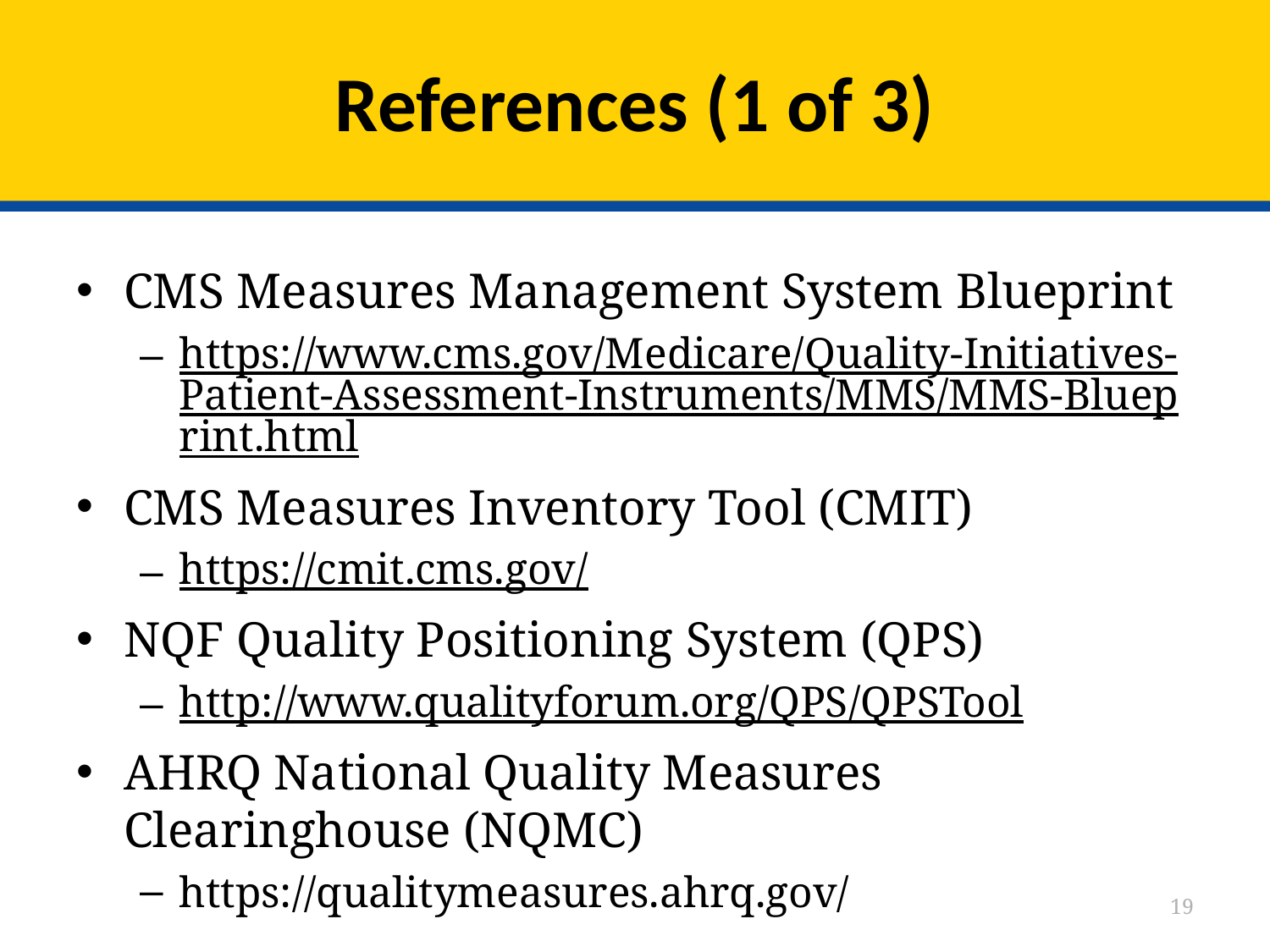

# References (1 of 3)
CMS Measures Management System Blueprint
https://www.cms.gov/Medicare/Quality-Initiatives-Patient-Assessment-Instruments/MMS/MMS-Blueprint.html
CMS Measures Inventory Tool (CMIT)
https://cmit.cms.gov/
NQF Quality Positioning System (QPS)
http://www.qualityforum.org/QPS/QPSTool
AHRQ National Quality Measures Clearinghouse (NQMC)
https://qualitymeasures.ahrq.gov/

19